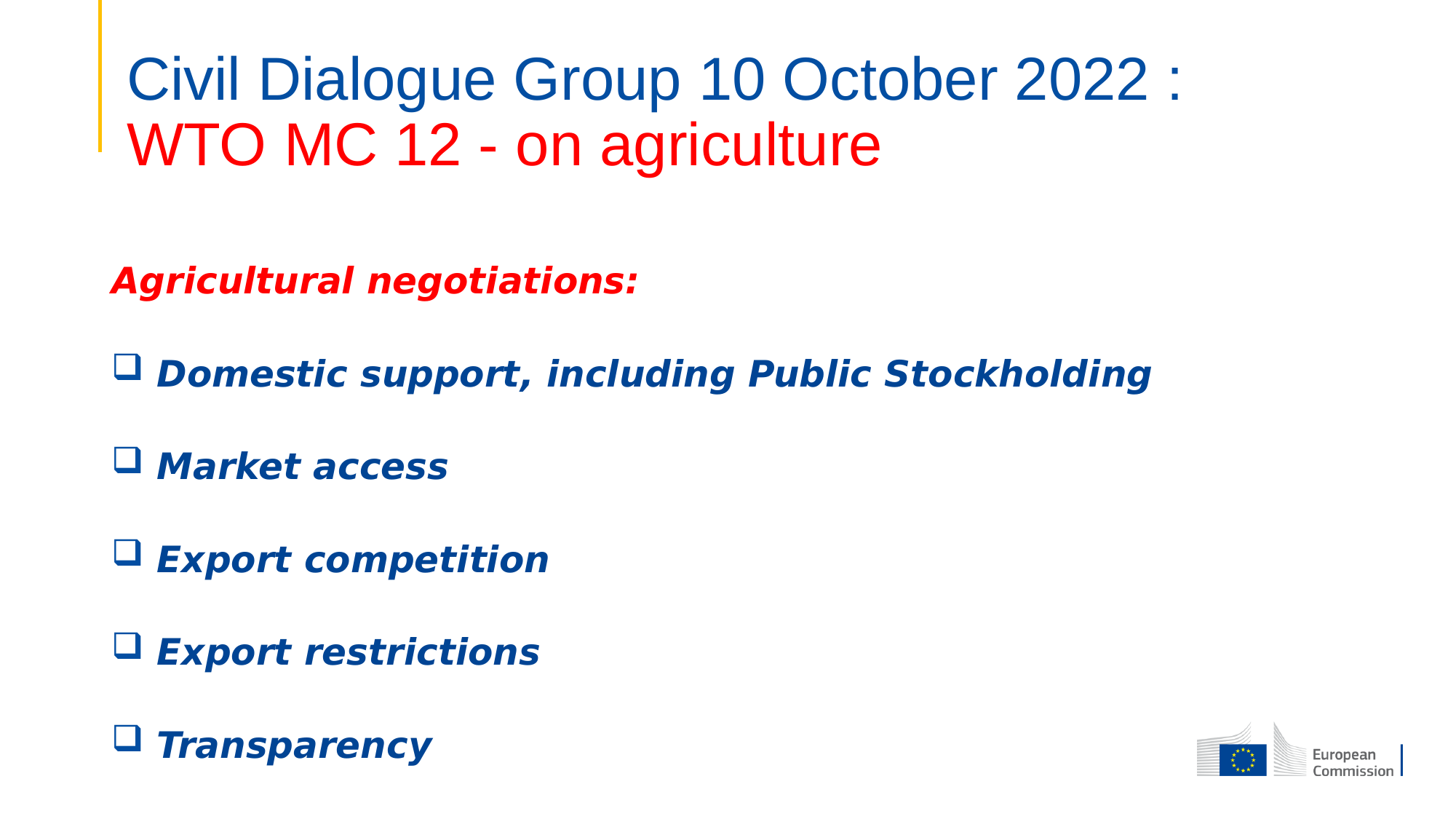

# Civil Dialogue Group 10 October 2022 : WTO MC 12 - on agriculture
Agricultural negotiations:
 Domestic support, including Public Stockholding
 Market access
 Export competition
 Export restrictions
 Transparency